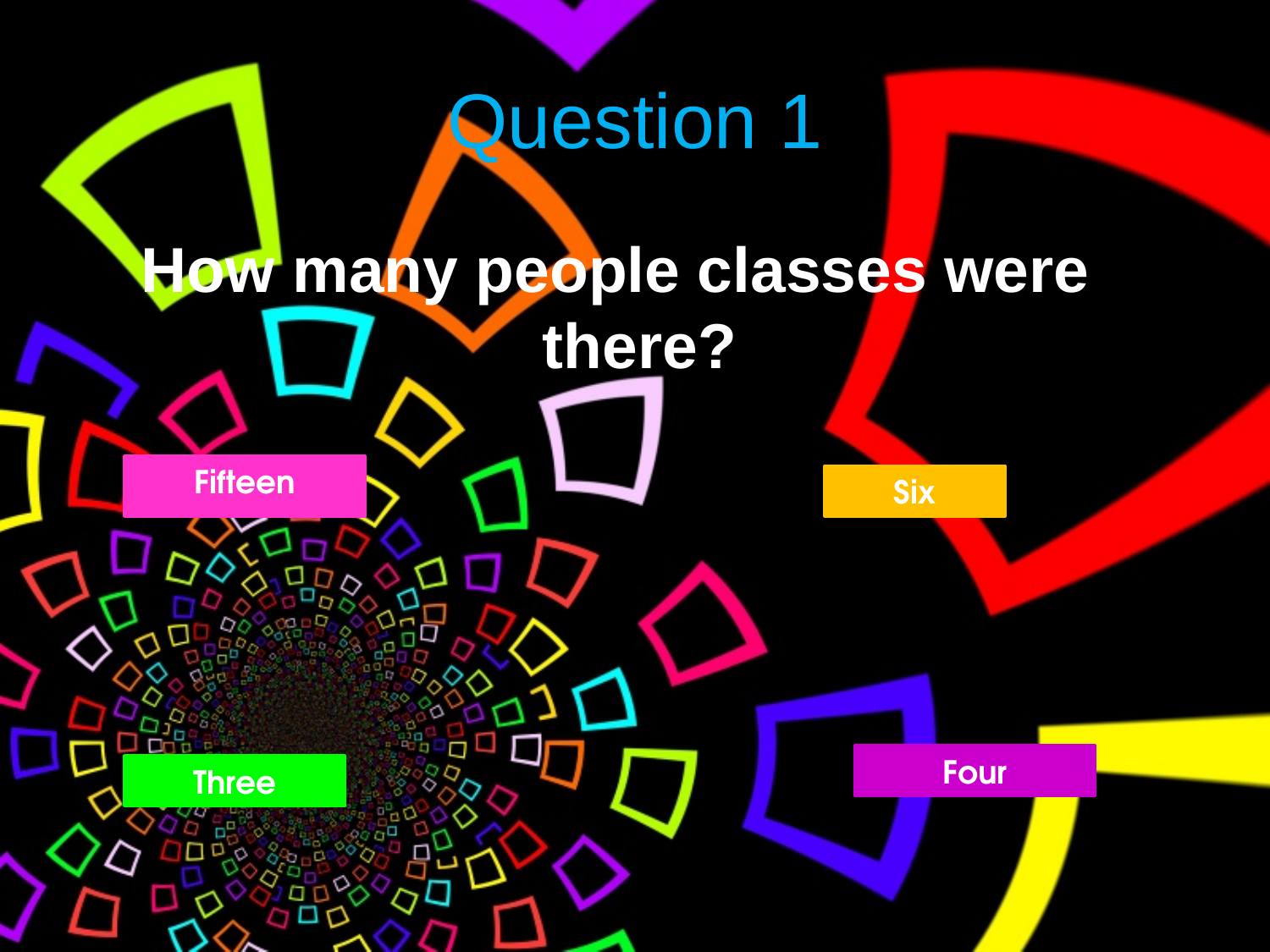

# Question 1
How many people classes were there?

Fifteen

Six

Four

Three